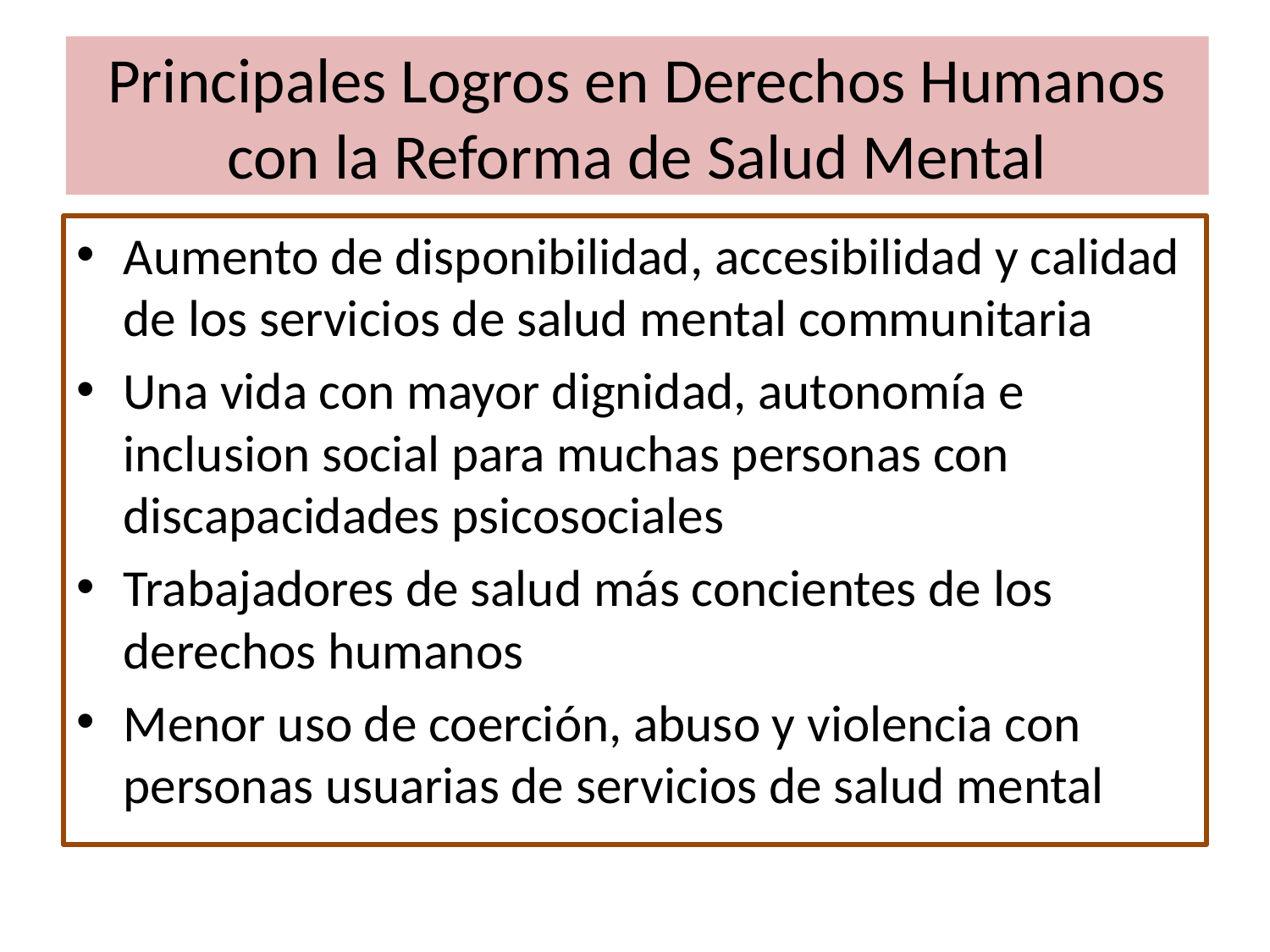

# Principales Logros en Derechos Humanos con la Reforma de Salud Mental
Aumento de disponibilidad, accesibilidad y calidad de los servicios de salud mental communitaria
Una vida con mayor dignidad, autonomía e inclusion social para muchas personas con discapacidades psicosociales
Trabajadores de salud más concientes de los derechos humanos
Menor uso de coerción, abuso y violencia con personas usuarias de servicios de salud mental